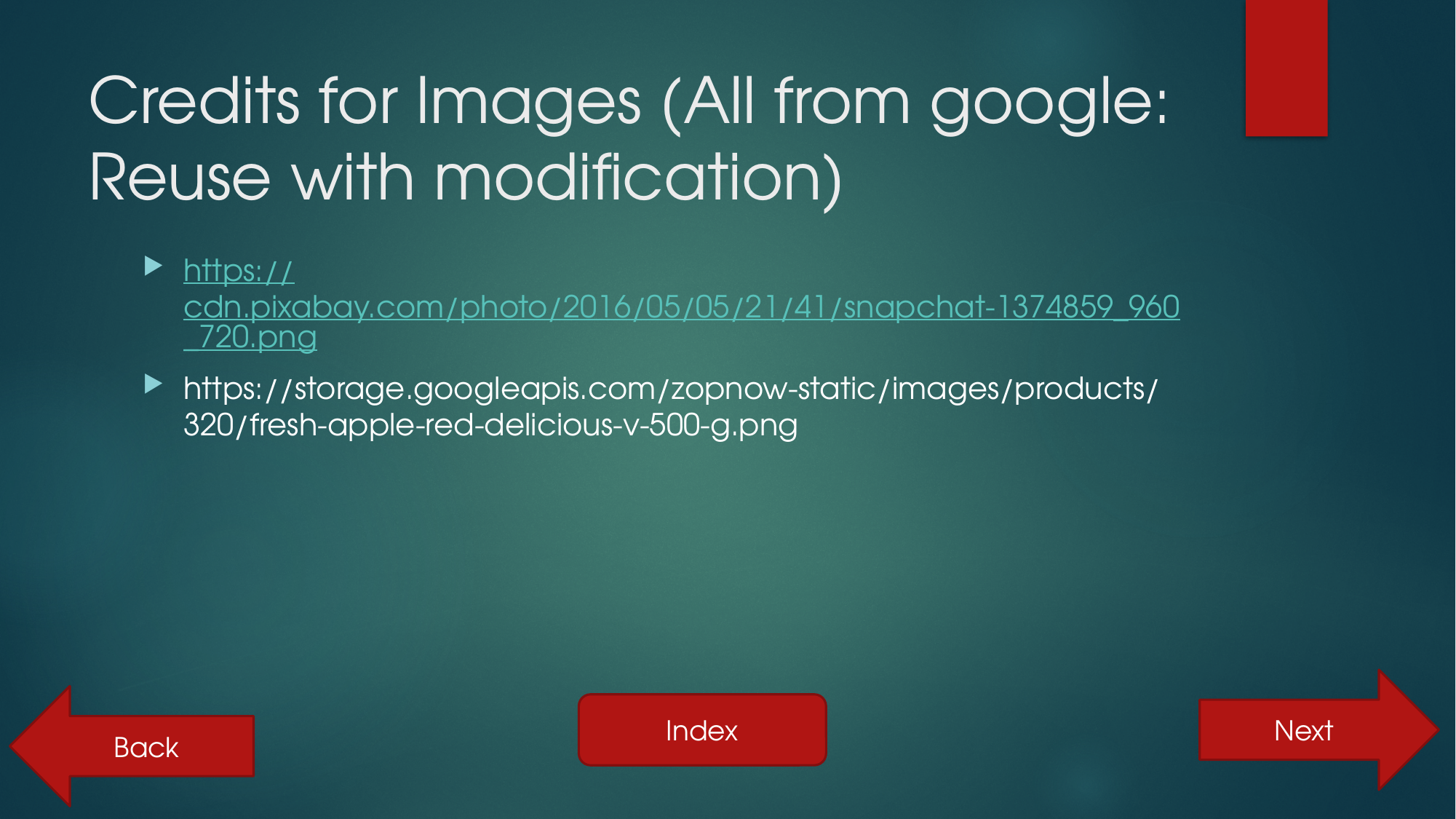

# Credits for Images (All from google: Reuse with modification)
https://cdn.pixabay.com/photo/2016/05/05/21/41/snapchat-1374859_960_720.png
https://storage.googleapis.com/zopnow-static/images/products/320/fresh-apple-red-delicious-v-500-g.png

Next
Back
Index